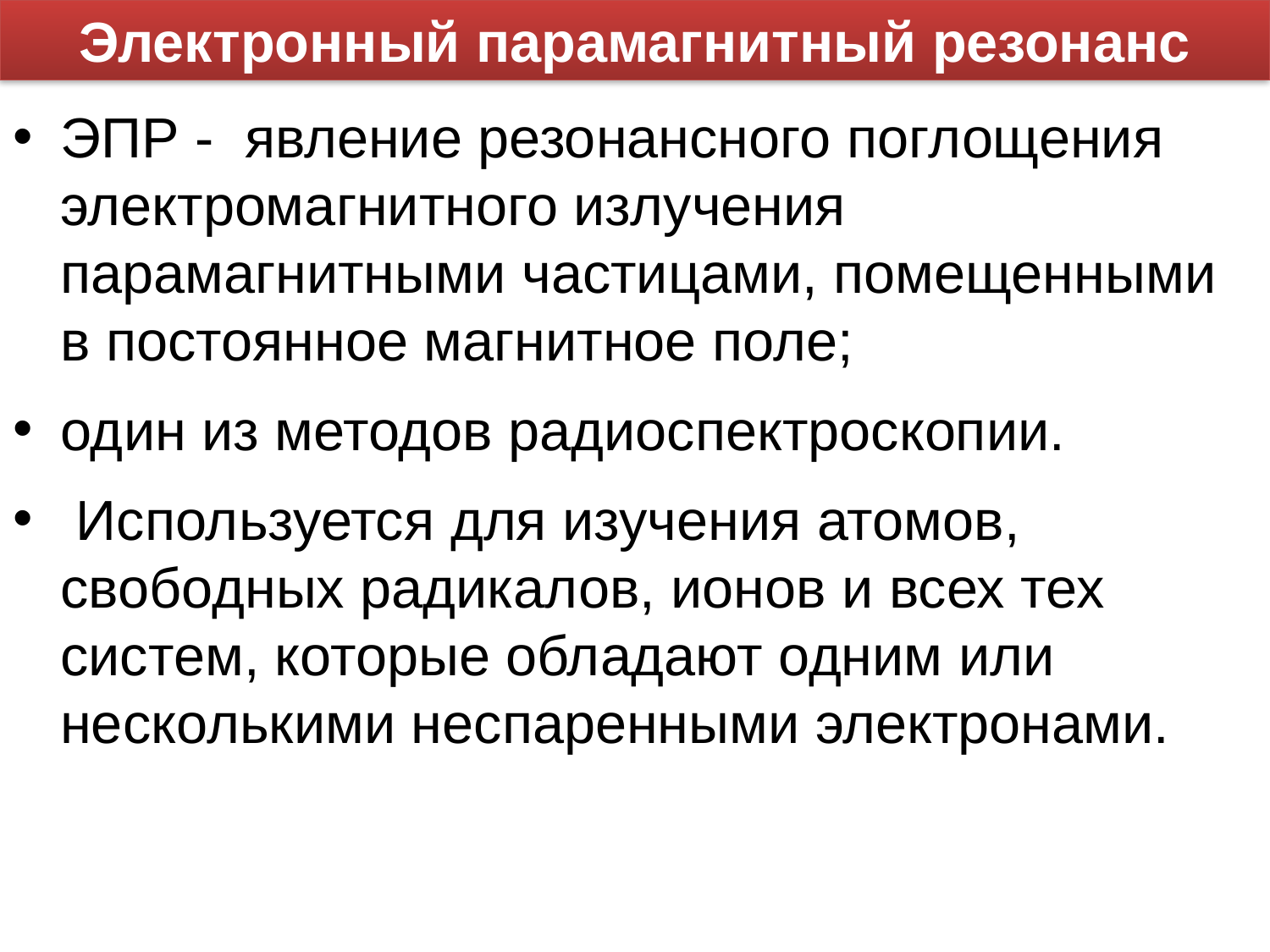

Электронный парамагнитный резонанс
ЭПР -  явление резонансного поглощения электромагнитного излучения парамагнитными частицами, помещенными в постоянное магнитное поле;
один из методов радиоспектроскопии.
 Используется для изучения атомов, свободных радикалов, ионов и всех тех систем, которые обладают одним или несколькими неспаренными электронами.